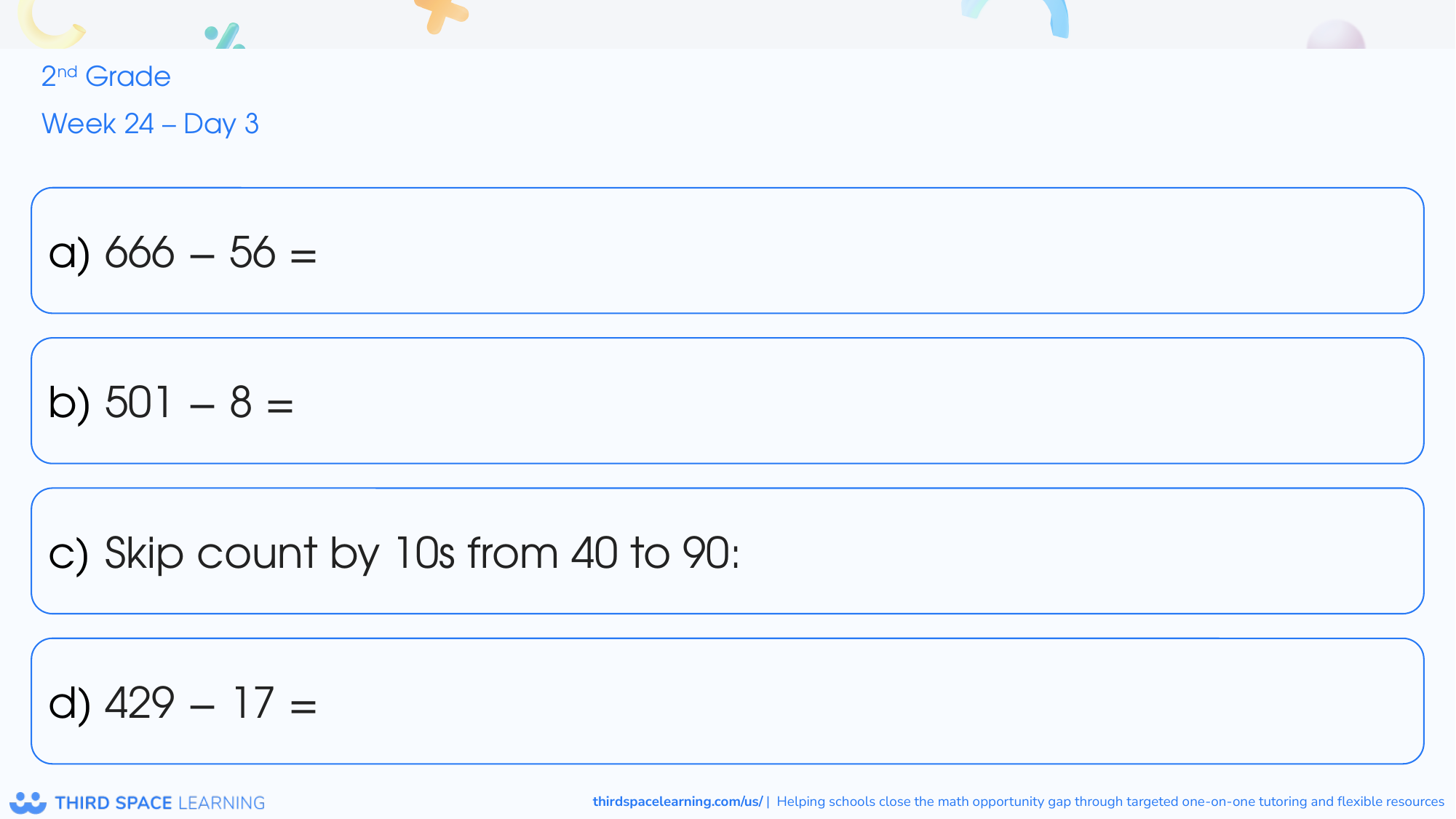

2nd Grade
Week 24 – Day 3
666 − 56 =
501 − 8 =
Skip count by 10s from 40 to 90:
429 − 17 =